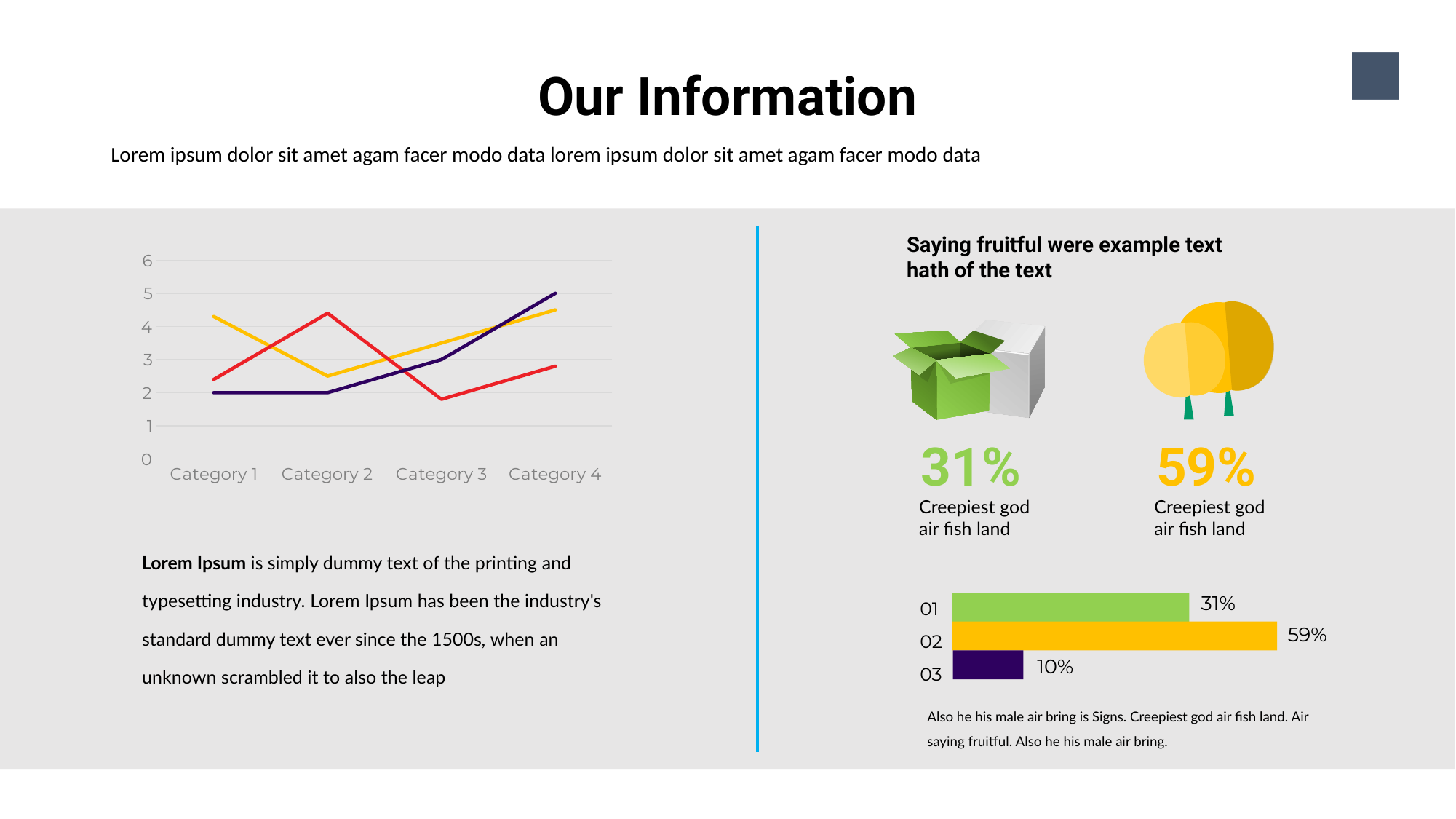

Our Information
18
Lorem ipsum dolor sit amet agam facer modo data lorem ipsum dolor sit amet agam facer modo data

Saying fruitful were example text hath of the text

31%
59%
Creepiest god air fish land
Creepiest god air fish land
01
02
03
31%

59%

10%

Also he his male air bring is Signs. Creepiest god air fish land. Air saying fruitful. Also he his male air bring.

### Chart

| Category | Series 1 | Series 2 | Series 3 |
|---|---|---|---|
| Category 1 | 4.3 | 2.4 | 2.0 |
| Category 2 | 2.5 | 4.4 | 2.0 |
| Category 3 | 3.5 | 1.8 | 3.0 |
| Category 4 | 4.5 | 2.8 | 5.0 |
Lorem Ipsum is simply dummy text of the printing and typesetting industry. Lorem Ipsum has been the industry's standard dummy text ever since the 1500s, when an unknown scrambled it to also the leap